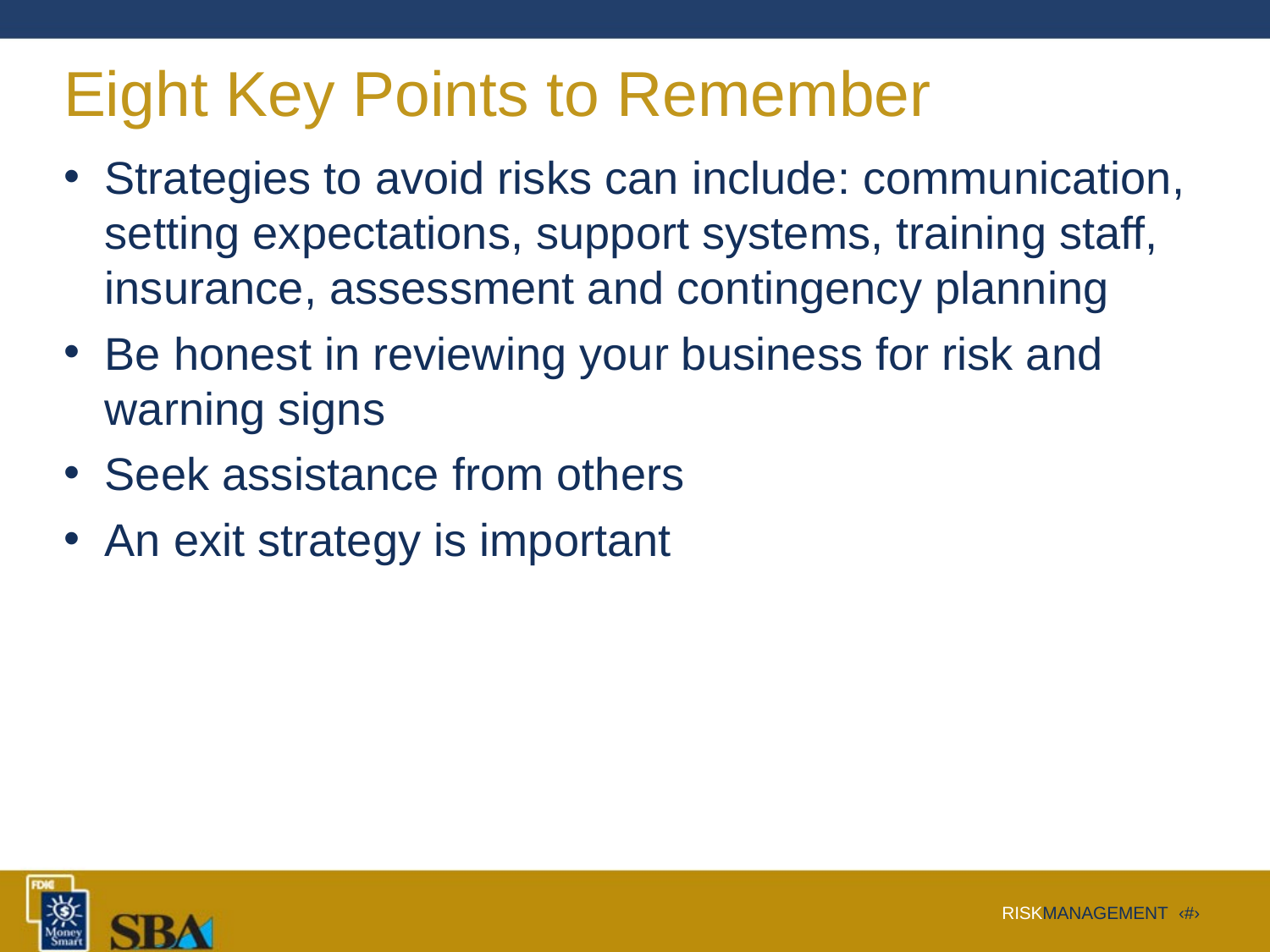

# Eight Key Points to Remember
Strategies to avoid risks can include: communication, setting expectations, support systems, training staff, insurance, assessment and contingency planning
Be honest in reviewing your business for risk and warning signs
Seek assistance from others
An exit strategy is important